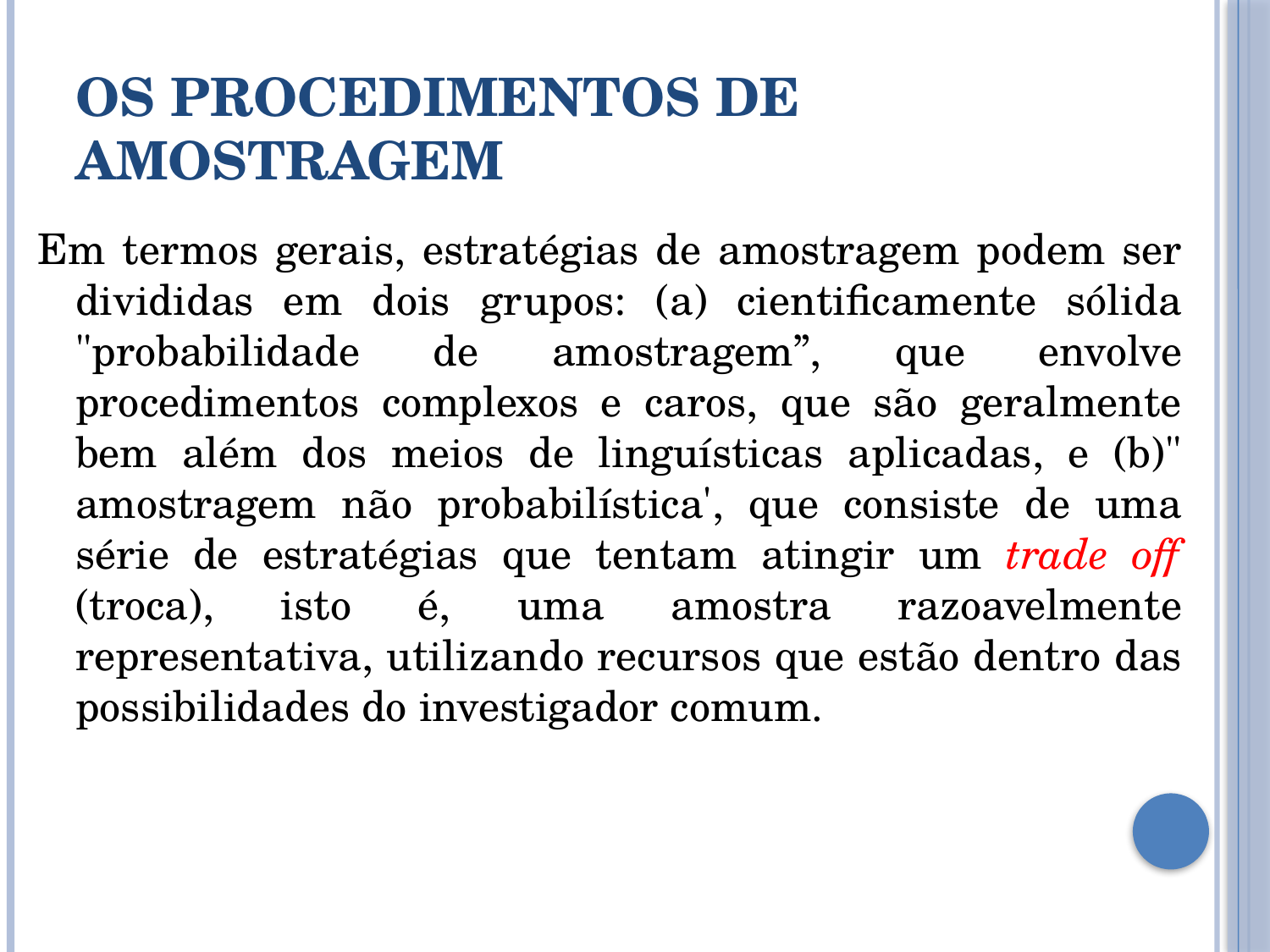

# Os procedimentos de amostragem
Em termos gerais, estratégias de amostragem podem ser divididas em dois grupos: (a) cientificamente sólida "probabilidade de amostragem”, que envolve procedimentos complexos e caros, que são geralmente bem além dos meios de linguísticas aplicadas, e (b)" amostragem não probabilística', que consiste de uma série de estratégias que tentam atingir um trade off (troca), isto é, uma amostra razoavelmente representativa, utilizando recursos que estão dentro das possibilidades do investigador comum.